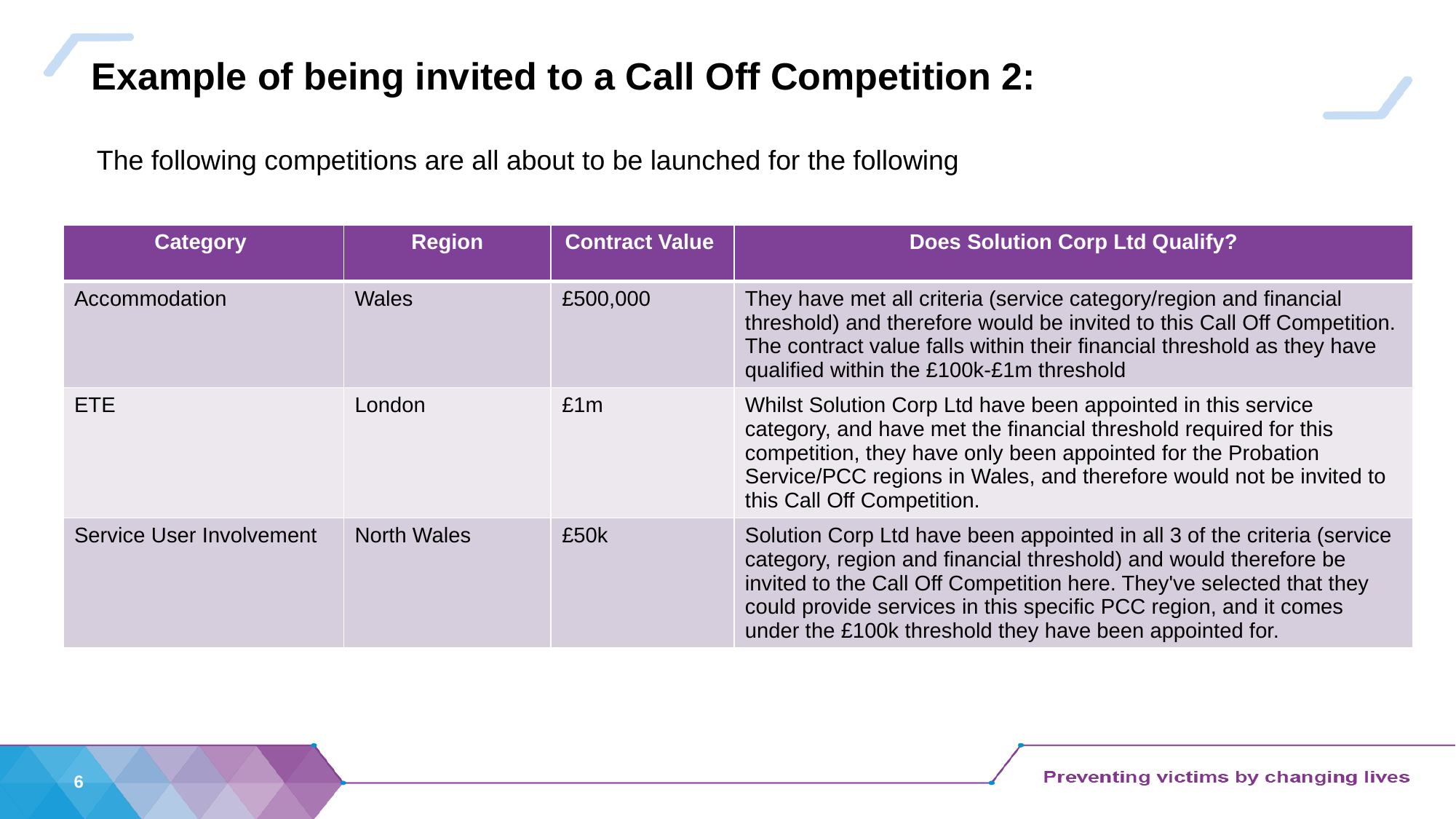

# Example of being invited to a Call Off Competition 2:
The following competitions are all about to be launched for the following
| Category | Region | Contract Value | Does Solution Corp Ltd Qualify? |
| --- | --- | --- | --- |
| Accommodation | Wales | £500,000 | They have met all criteria (service category/region and financial threshold) and therefore would be invited to this Call Off Competition. The contract value falls within their financial threshold as they have qualified within the £100k-£1m threshold |
| ETE | London | £1m | Whilst Solution Corp Ltd have been appointed in this service category, and have met the financial threshold required for this competition, they have only been appointed for the Probation Service/PCC regions in Wales, and therefore would not be invited to this Call Off Competition. |
| Service User Involvement | North Wales | £50k | Solution Corp Ltd have been appointed in all 3 of the criteria (service category, region and financial threshold) and would therefore be invited to the Call Off Competition here. They've selected that they could provide services in this specific PCC region, and it comes under the £100k threshold they have been appointed for. |
6